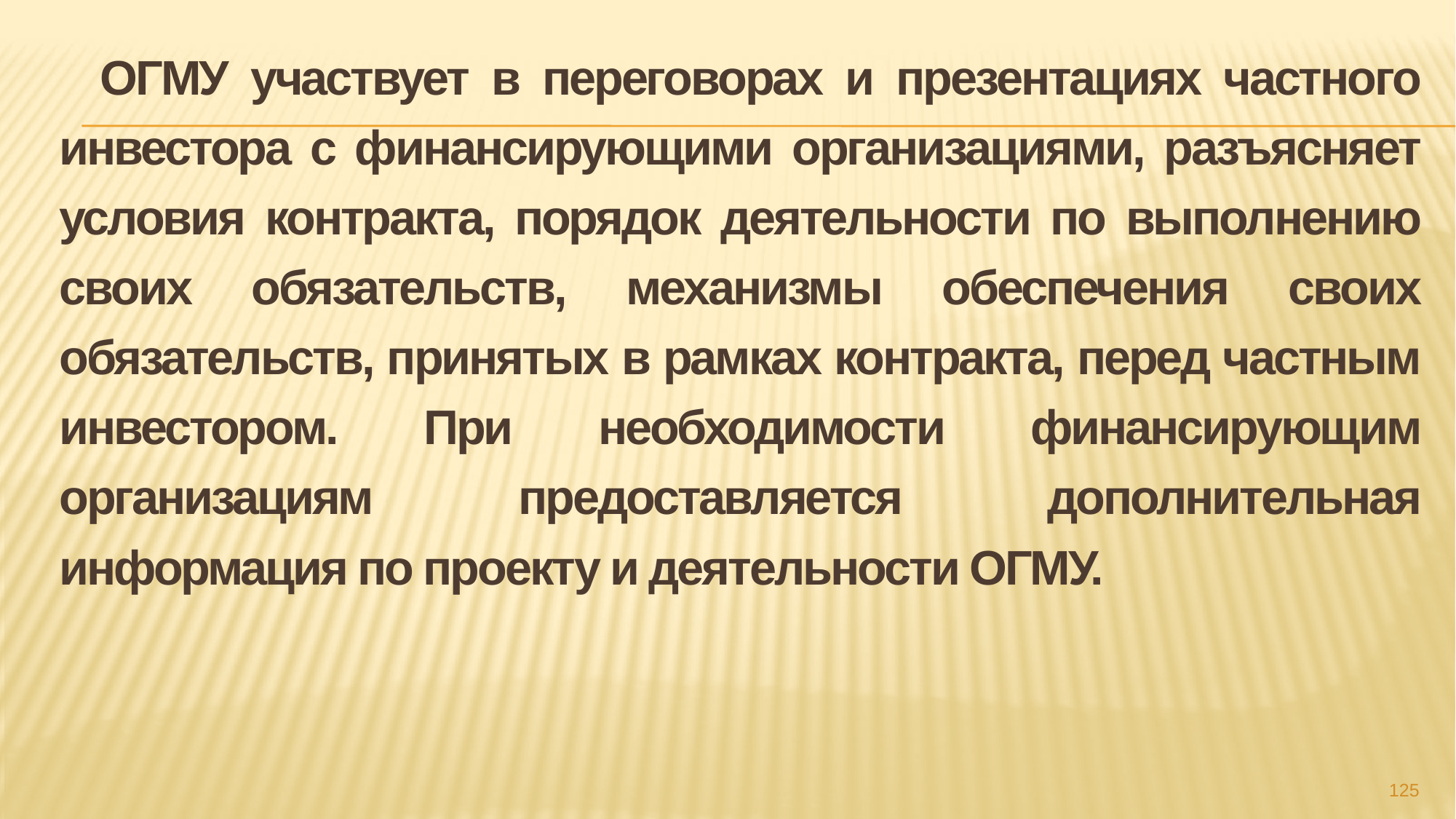

ОГМУ участвует в переговорах и презентациях частного инвестора с финансирующими организациями, разъясняет условия контракта, порядок деятельности по выполнению своих обязательств, механизмы обеспечения своих обязательств, принятых в рамках контракта, перед частным инвестором. При необходимости финансирующим организациям предоставляется дополнительная информация по проекту и деятельности ОГМУ.
#
125